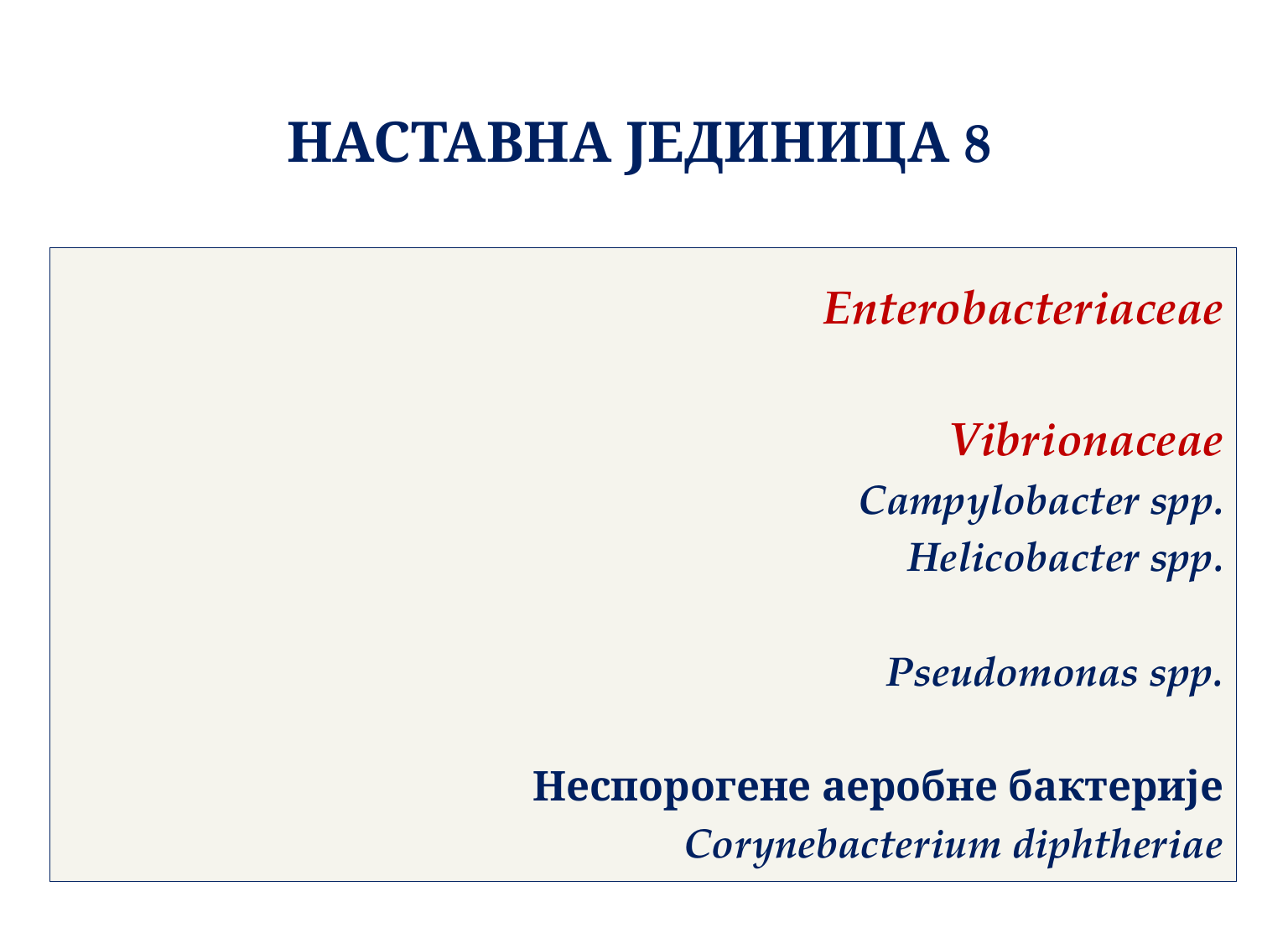

# НАСТАВНА ЈЕДИНИЦА 8

Enterobacteriaceae

Vibrionaceae
Campylobacter spp.
Helicobacter spp.

Pseudomonas spp.

Неспорогене аеробне бактерије
Corynebacterium diphtheriae